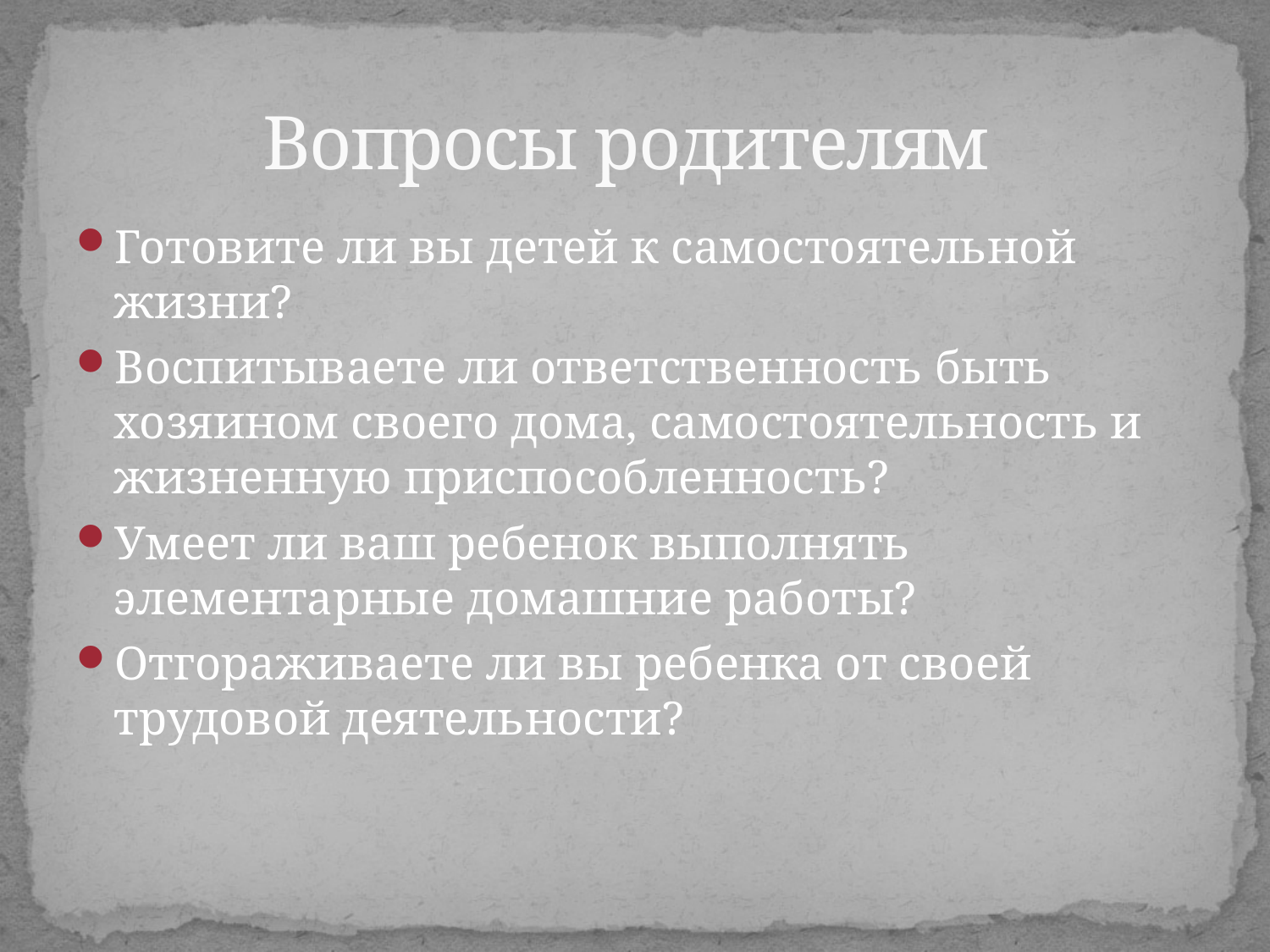

# Вопросы родителям
Готовите ли вы детей к самостоятельной жизни?
Воспитываете ли ответственность быть хозяином своего дома, самостоятельность и жизненную приспособленность?
Умеет ли ваш ребенок выполнять элементарные домашние работы?
Отгораживаете ли вы ребенка от своей трудовой деятельности?